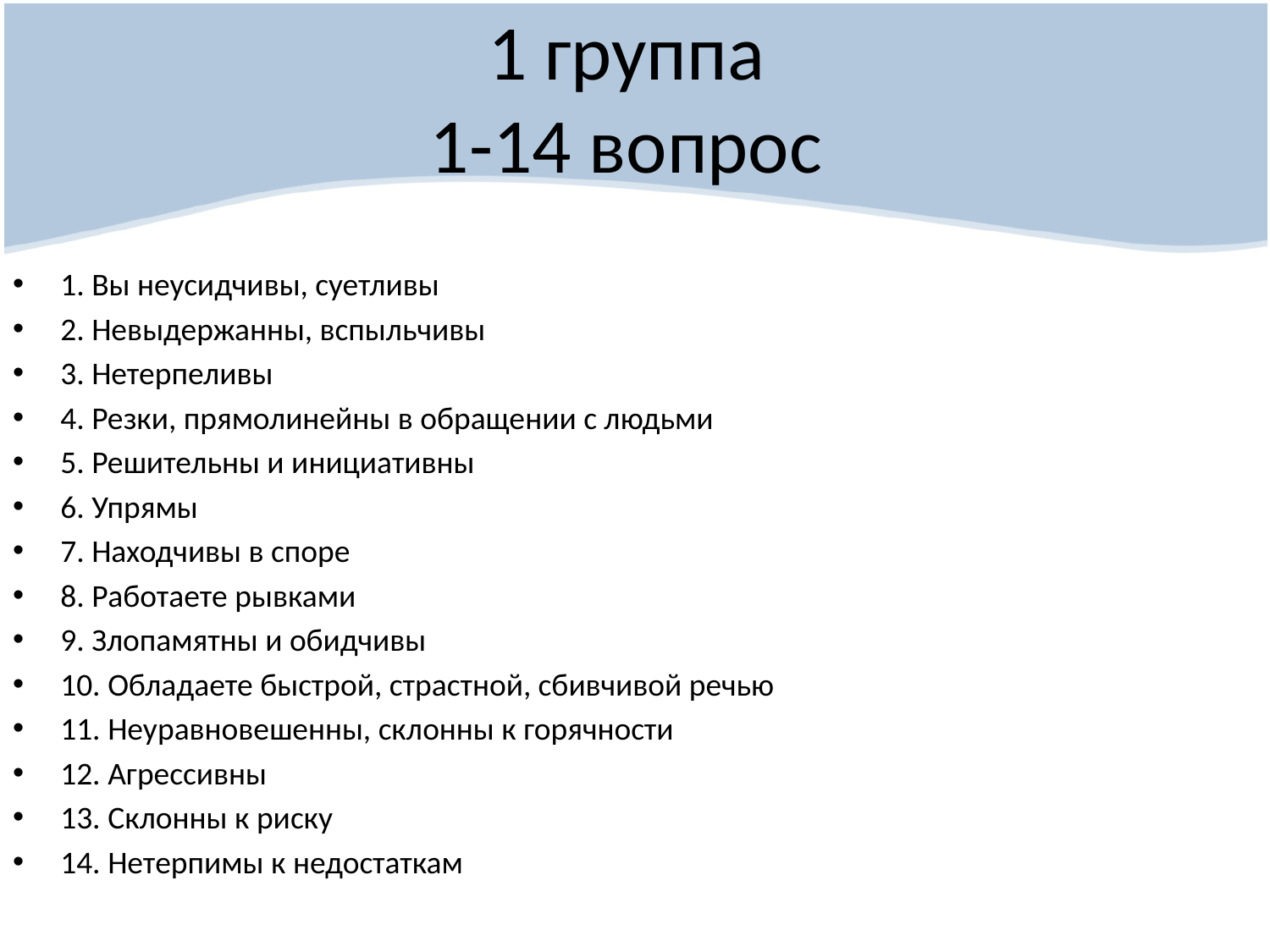

# 1 группа 1-14 вопрос
1. Вы неусидчивы, суетливы
2. Невыдержанны, вспыльчивы
3. Нетерпеливы
4. Резки, прямолинейны в обращении с людьми
5. Решительны и инициативны
6. Упрямы
7. Находчивы в споре
8. Работаете рывками
9. Злопамятны и обидчивы
10. Обладаете быстрой, страстной, сбивчивой речью
11. Неуравновешенны, склонны к горячности
12. Агрессивны
13. Склонны к риску
14. Нетерпимы к недостаткам